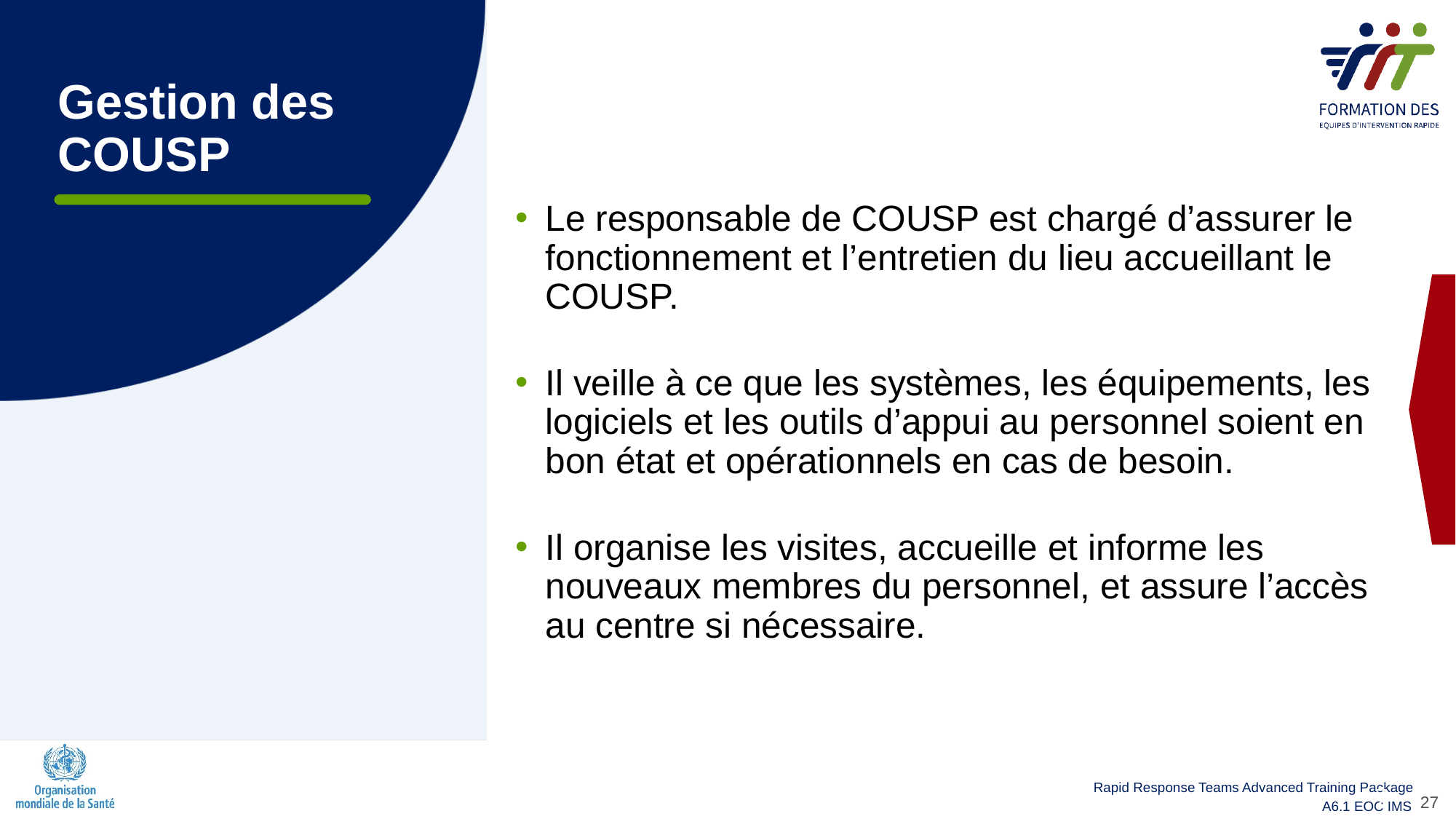

# Gestion des COUSP

Le responsable de COUSP est chargé d’assurer le fonctionnement et l’entretien du lieu accueillant le COUSP.

Il veille à ce que les systèmes, les équipements, les logiciels et les outils d’appui au personnel soient en bon état et opérationnels en cas de besoin.

Il organise les visites, accueille et informe les nouveaux membres du personnel, et assure l’accès au centre si nécessaire.
27